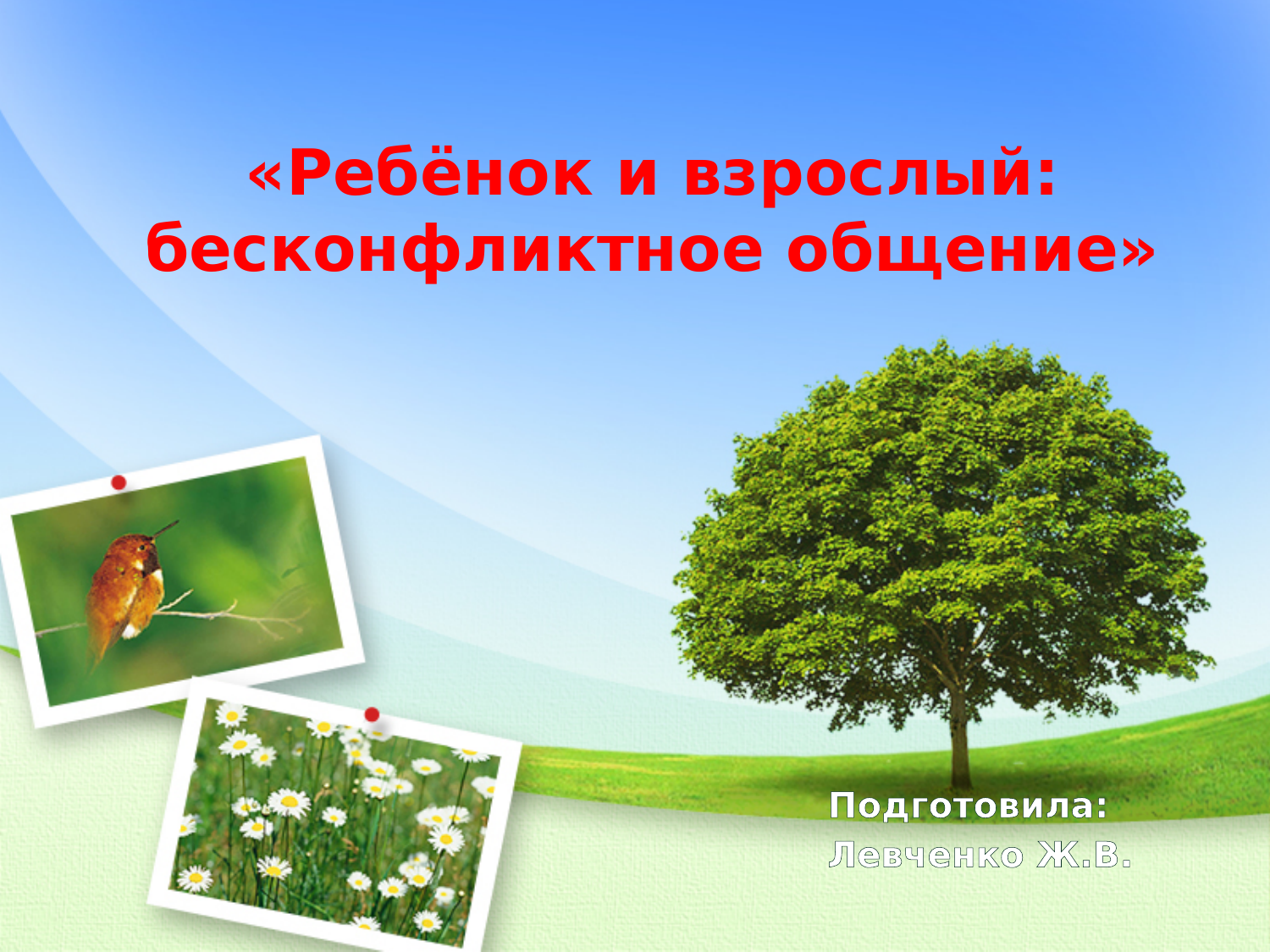

# «Ребёнок и взрослый: бесконфликтное общение»
Подготовила:
Левченко Ж.В.